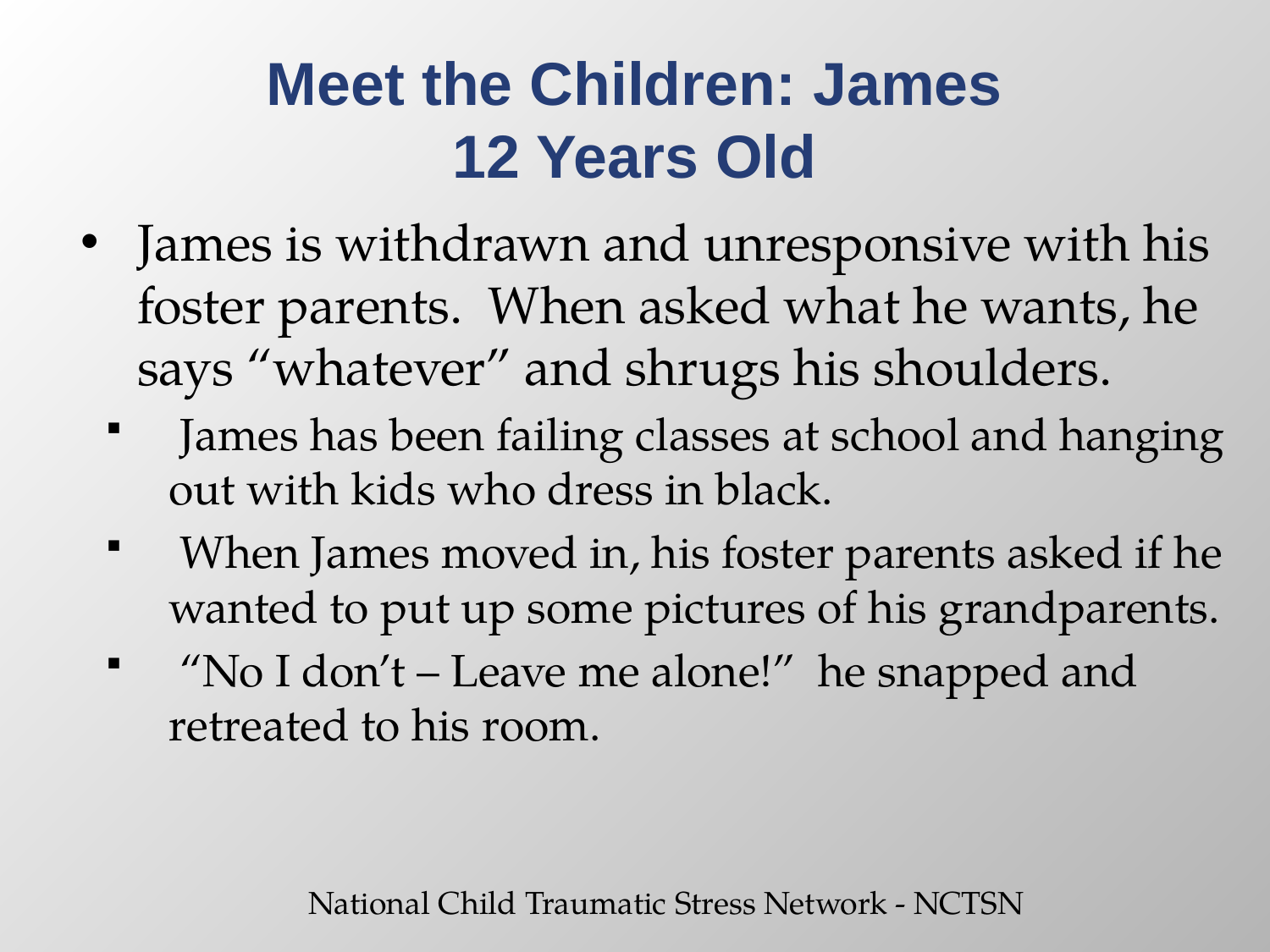

# Meet the Children: James 12 Years Old
James is withdrawn and unresponsive with his foster parents.  When asked what he wants, he says “whatever” and shrugs his shoulders.
 James has been failing classes at school and hanging out with kids who dress in black.
 When James moved in, his foster parents asked if he wanted to put up some pictures of his grandparents.
 “No I don’t – Leave me alone!”  he snapped and retreated to his room.
National Child Traumatic Stress Network - NCTSN